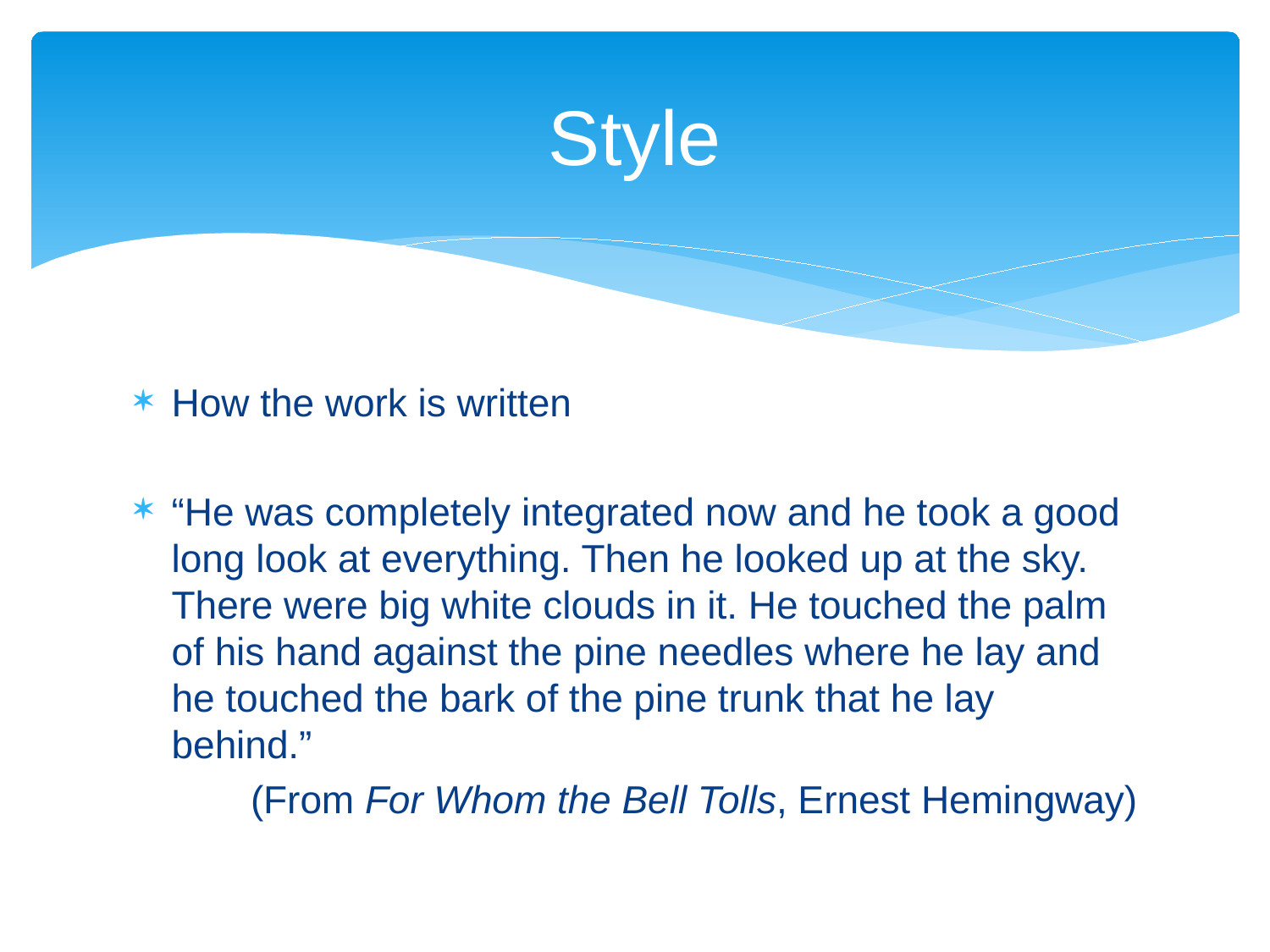

# Style
How the work is written

“He was completely integrated now and he took a good long look at everything. Then he looked up at the sky. There were big white clouds in it. He touched the palm of his hand against the pine needles where he lay and he touched the bark of the pine trunk that he lay behind.”
	(From For Whom the Bell Tolls, Ernest Hemingway)